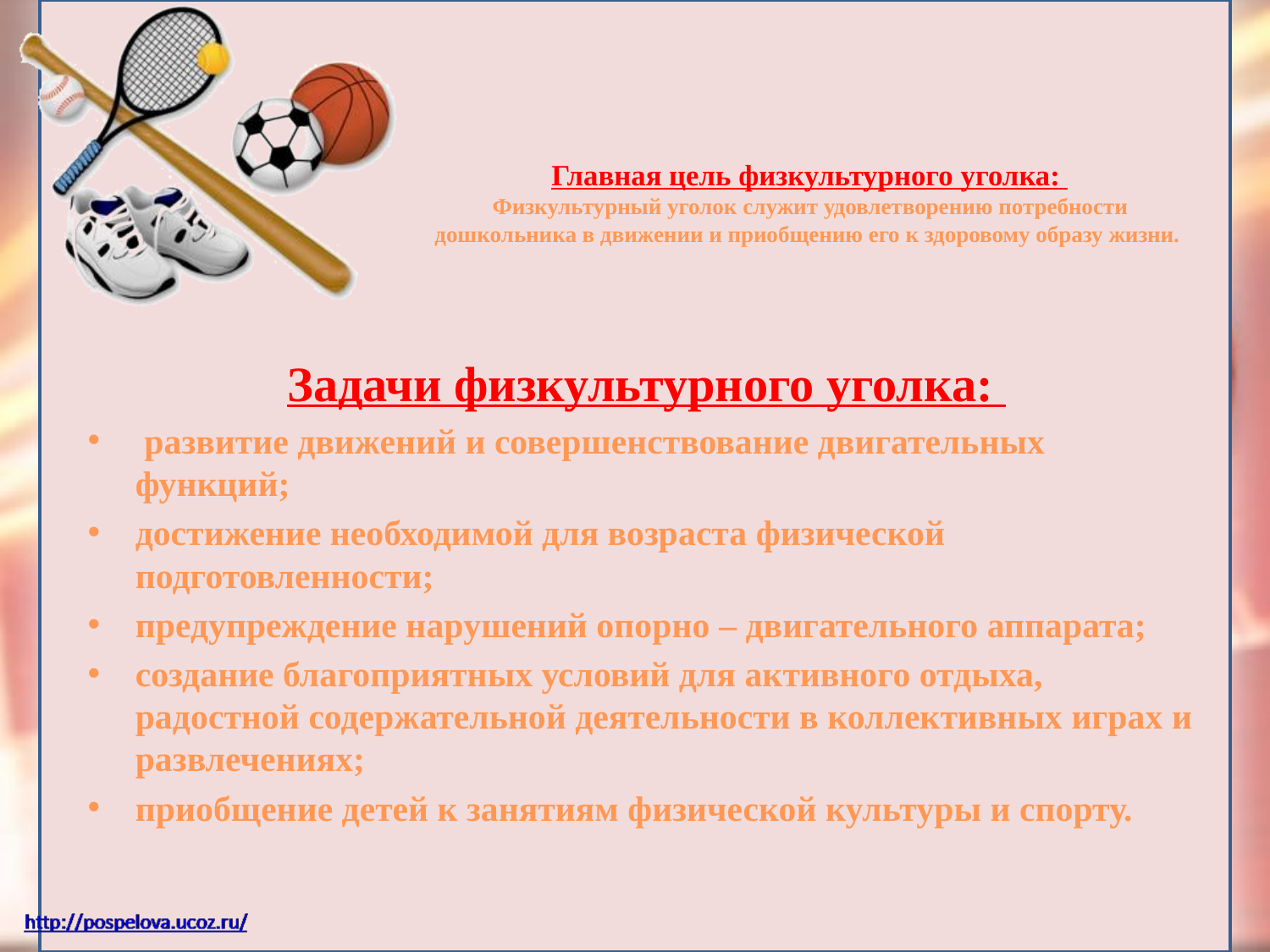

# Главная цель физкультурного уголка: Физкультурный уголок служит удовлетворению потребности дошкольника в движении и приобщению его к здоровому образу жизни.
Задачи физкультурного уголка:
 развитие движений и совершенствование двигательных функций;
достижение необходимой для возраста физической подготовленности;
предупреждение нарушений опорно – двигательного аппарата;
создание благоприятных условий для активного отдыха, радостной содержательной деятельности в коллективных играх и развлечениях;
приобщение детей к занятиям физической культуры и спорту.